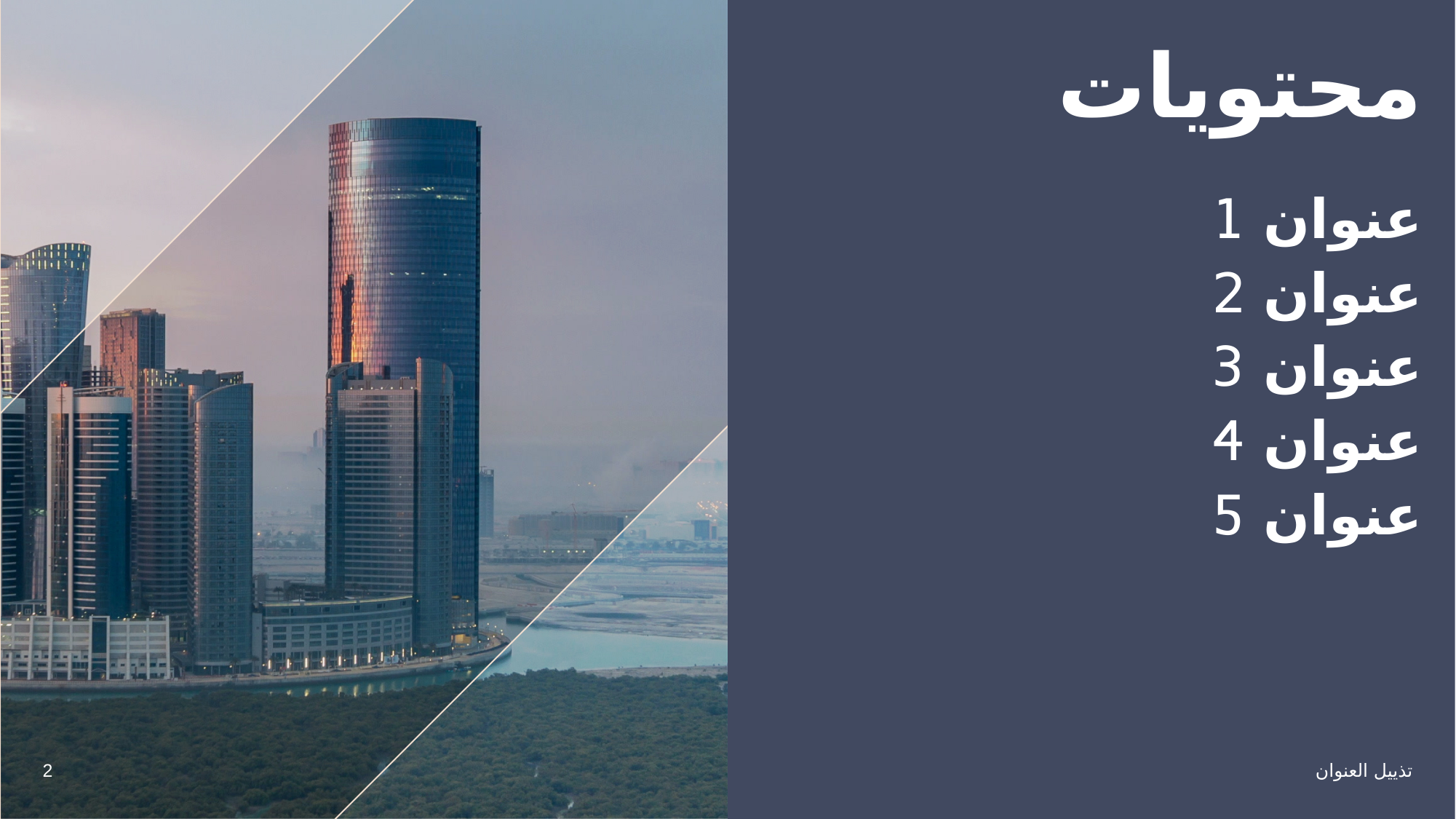

# محتويات
عنوان 1
عنوان 2
عنوان 3
عنوان 4
عنوان 5
تذييل العنوان
2